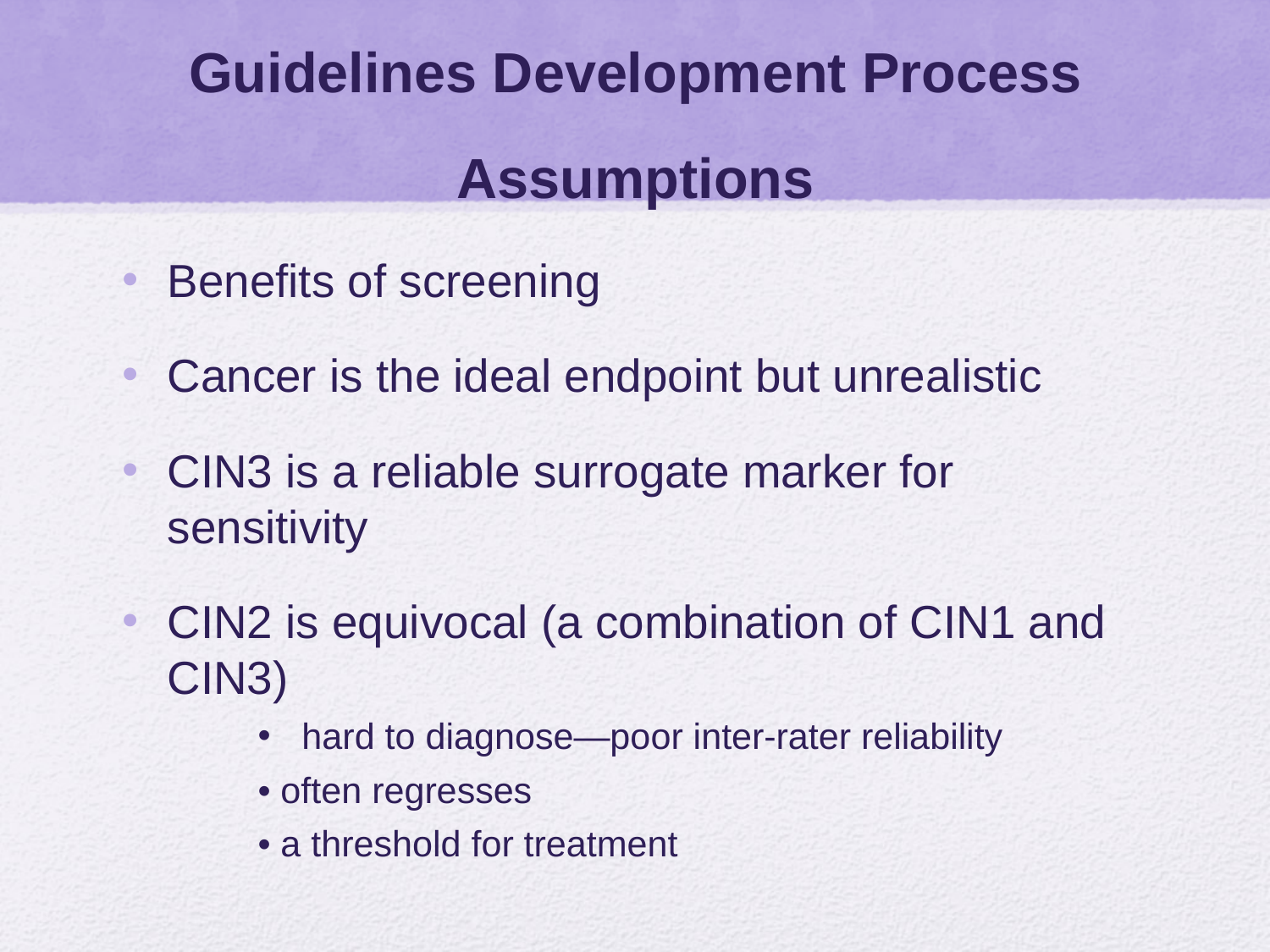

# Guidelines Development Process Assumptions
Benefits of screening
Cancer is the ideal endpoint but unrealistic
CIN3 is a reliable surrogate marker for sensitivity
CIN2 is equivocal (a combination of CIN1 and CIN3)
hard to diagnose—poor inter-rater reliability
• often regresses
• a threshold for treatment